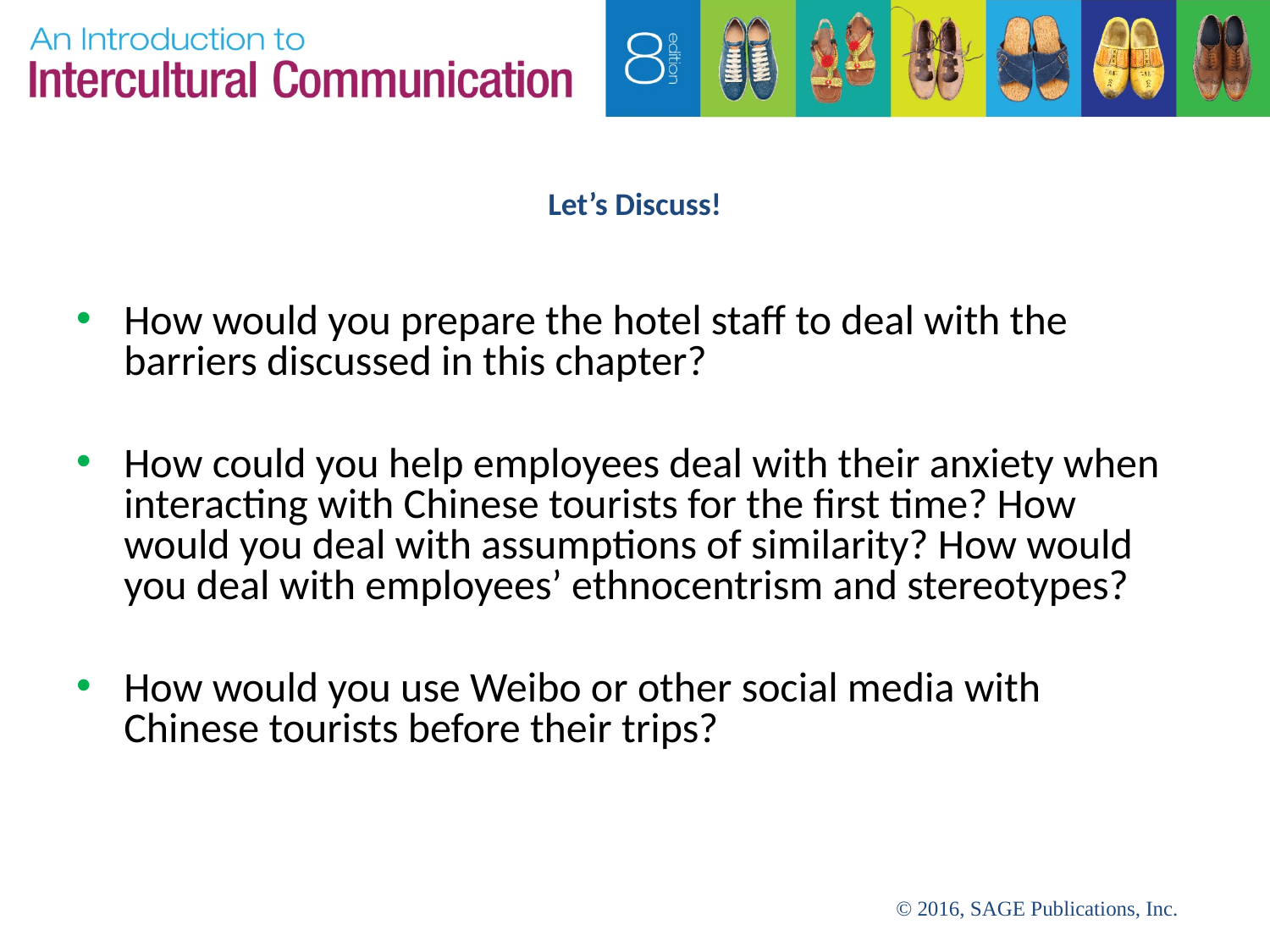

# Let’s Discuss!
How would you prepare the hotel staff to deal with the barriers discussed in this chapter?

How could you help employees deal with their anxiety when interacting with Chinese tourists for the first time? How would you deal with assumptions of similarity? How would you deal with employees’ ethnocentrism and stereotypes?

How would you use Weibo or other social media with Chinese tourists before their trips?
© 2016, SAGE Publications, Inc.